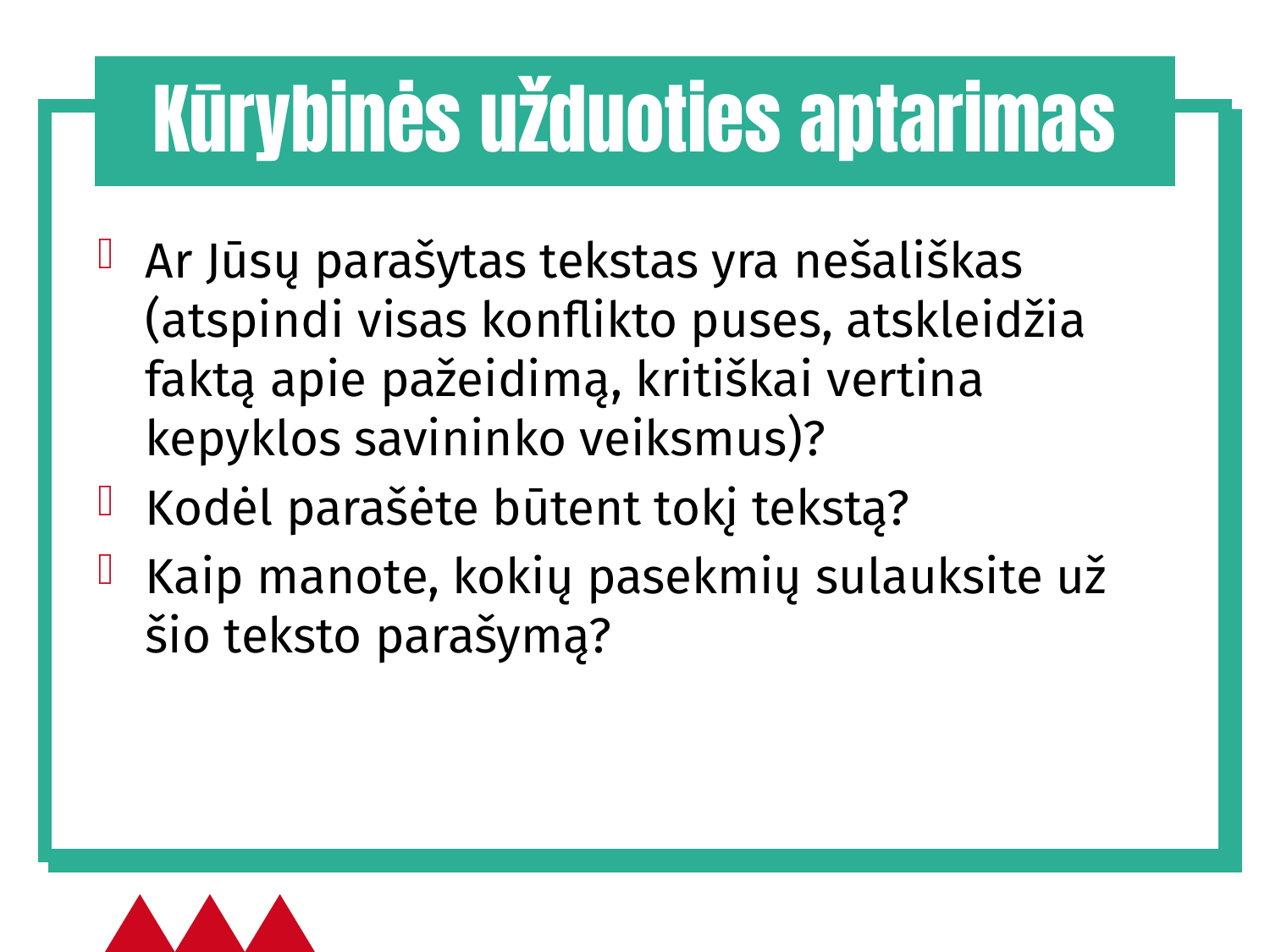

# Kūrybinės užduoties aptarimas
Ar Jūsų parašytas tekstas yra nešališkas (atspindi visas konflikto puses, atskleidžia faktą apie pažeidimą, kritiškai vertina kepyklos savininko veiksmus)?
Kodėl parašėte būtent tokį tekstą?
Kaip manote, kokių pasekmių sulauksite už šio teksto parašymą?